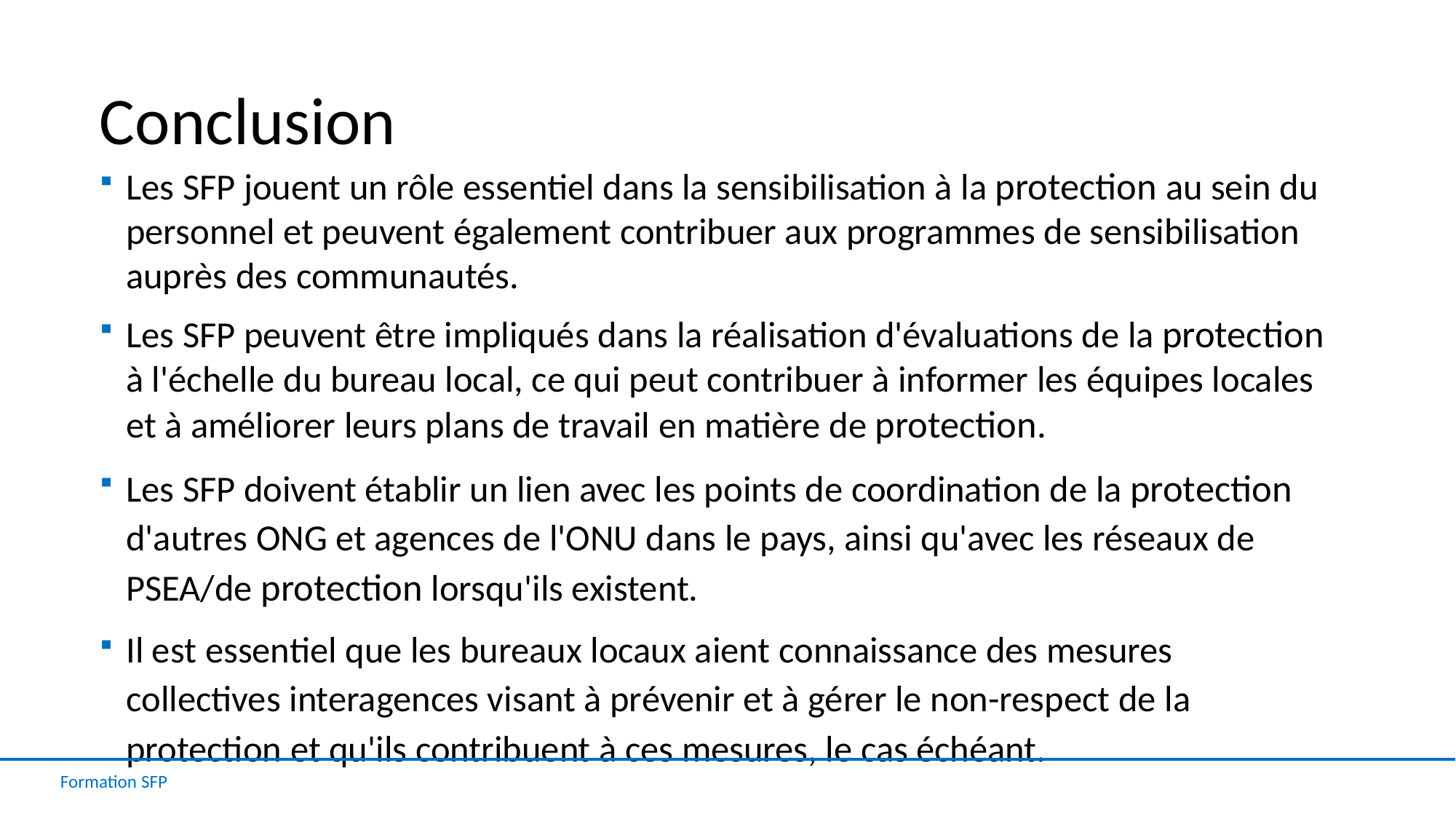

# Conclusion
Les SFP jouent un rôle essentiel dans la sensibilisation à la protection au sein du personnel et peuvent également contribuer aux programmes de sensibilisation auprès des communautés.
Les SFP peuvent être impliqués dans la réalisation d'évaluations de la protection à l'échelle du bureau local, ce qui peut contribuer à informer les équipes locales et à améliorer leurs plans de travail en matière de protection.
Les SFP doivent établir un lien avec les points de coordination de la protection d'autres ONG et agences de l'ONU dans le pays, ainsi qu'avec les réseaux de PSEA/de protection lorsqu'ils existent.
Il est essentiel que les bureaux locaux aient connaissance des mesures collectives interagences visant à prévenir et à gérer le non-respect de la protection et qu'ils contribuent à ces mesures, le cas échéant.

Formation SFP